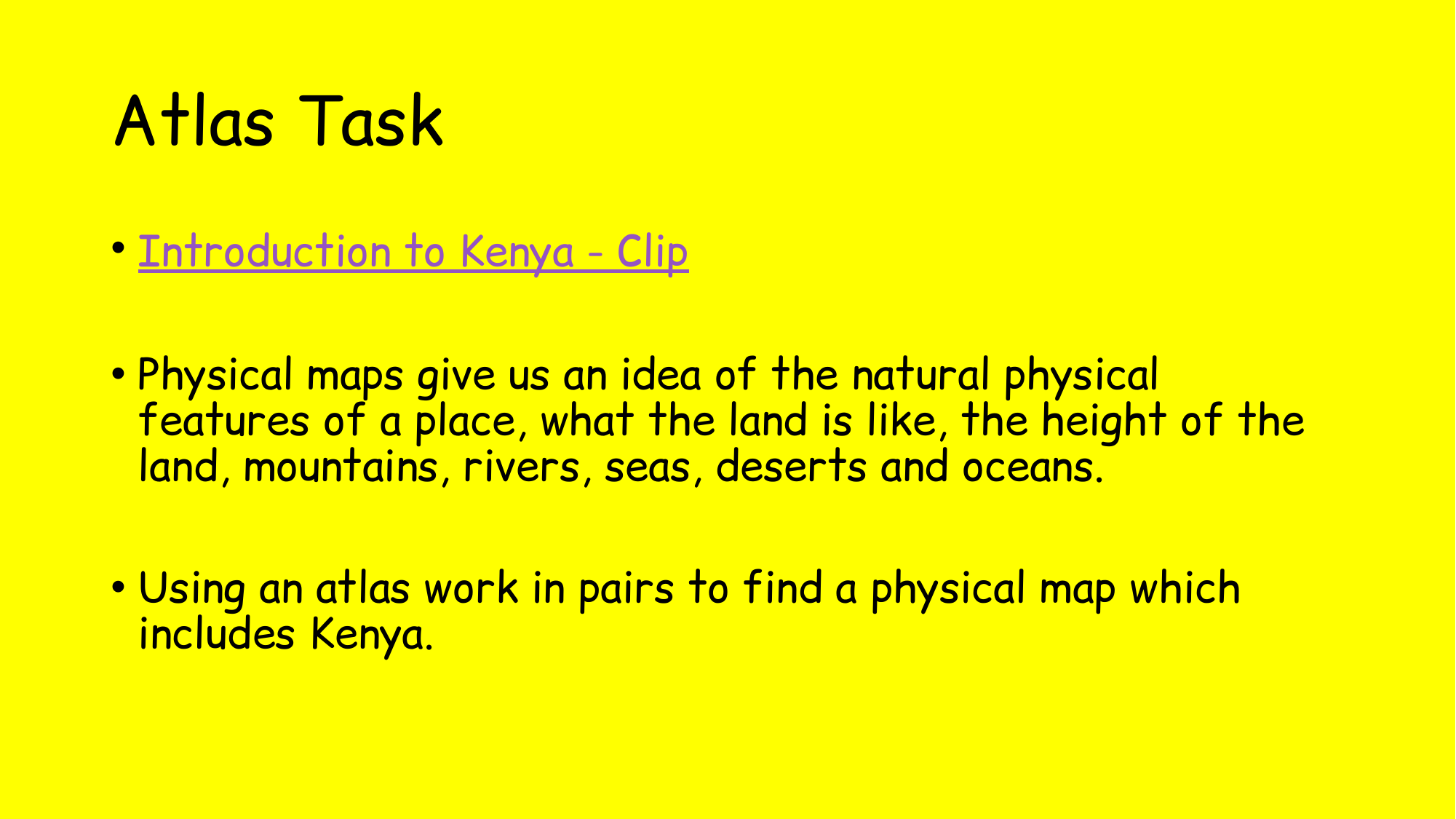

# Atlas Task
Introduction to Kenya - Clip

Physical maps give us an idea of the natural physical features of a place, what the land is like, the height of the land, mountains, rivers, seas, deserts and oceans.

Using an atlas work in pairs to find a physical map which includes Kenya.